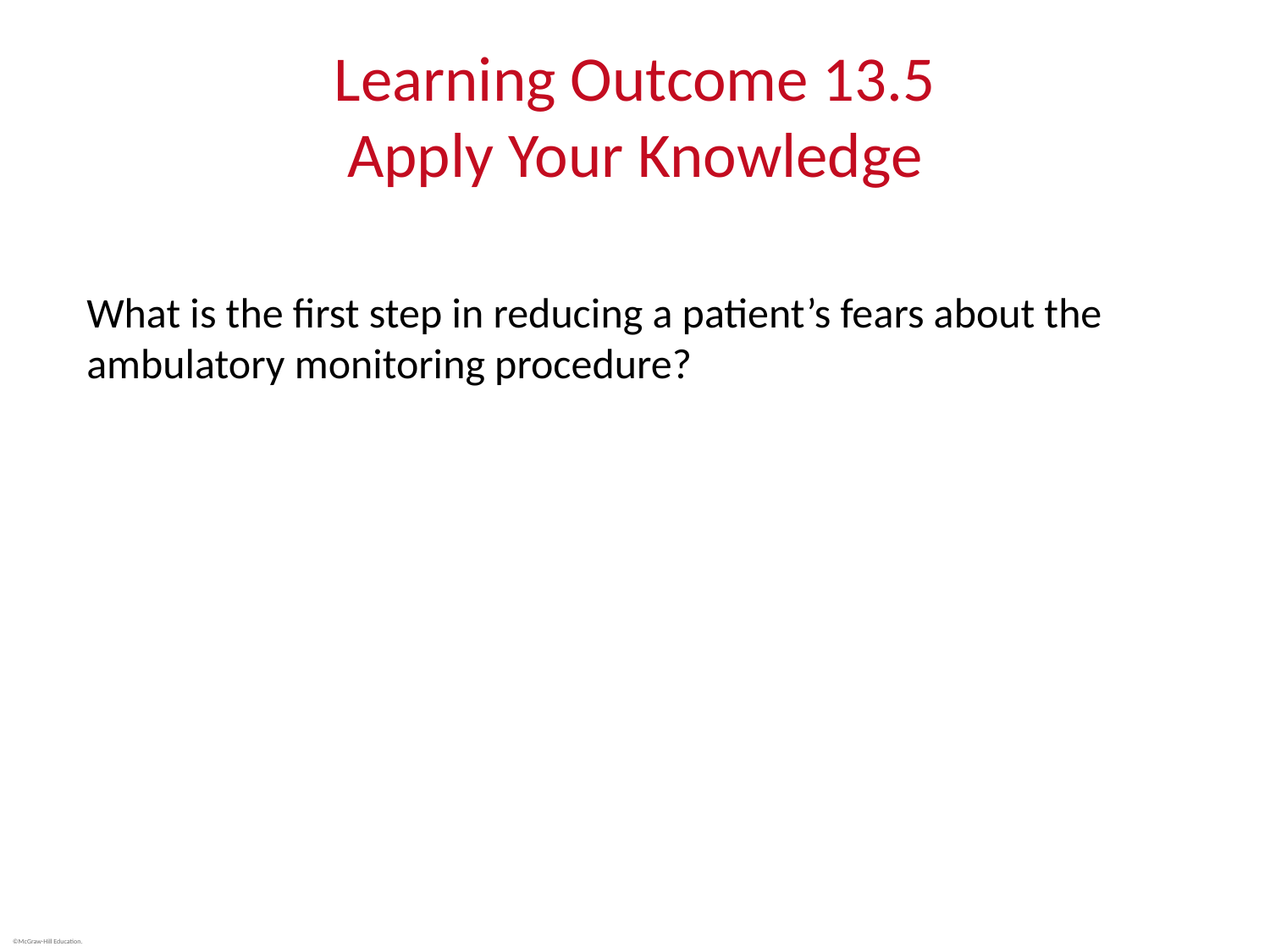

# Learning Outcome 13.5 Apply Your Knowledge
What is the first step in reducing a patient’s fears about the ambulatory monitoring procedure?